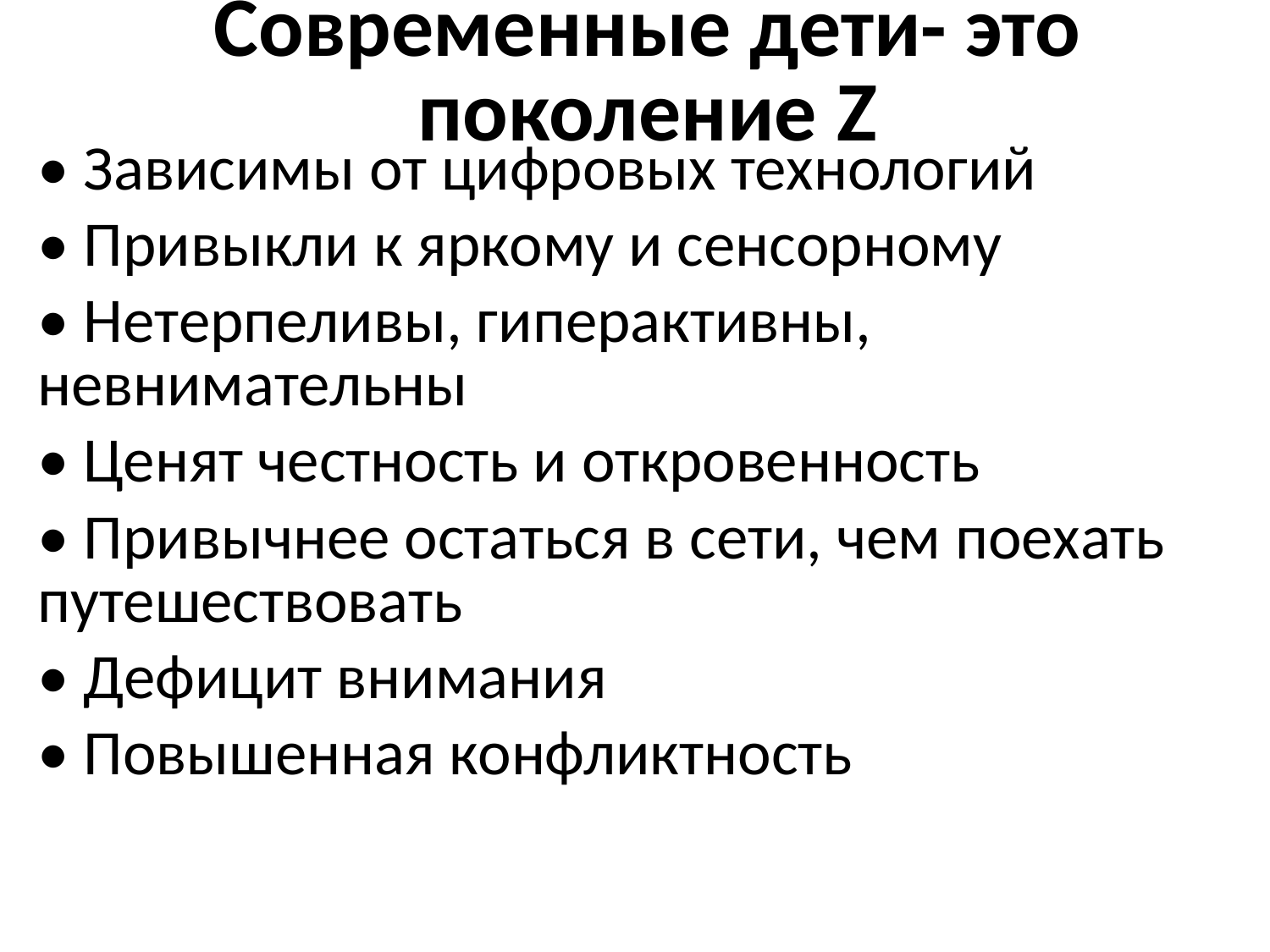

# Современные дети- это поколение Z
• Зависимы от цифровых технологий
• Привыкли к яркому и сенсорному
• Нетерпеливы, гиперактивны, невнимательны
• Ценят честность и откровенность
• Привычнее остаться в сети, чем поехать путешествовать
• Дефицит внимания
• Повышенная конфликтность